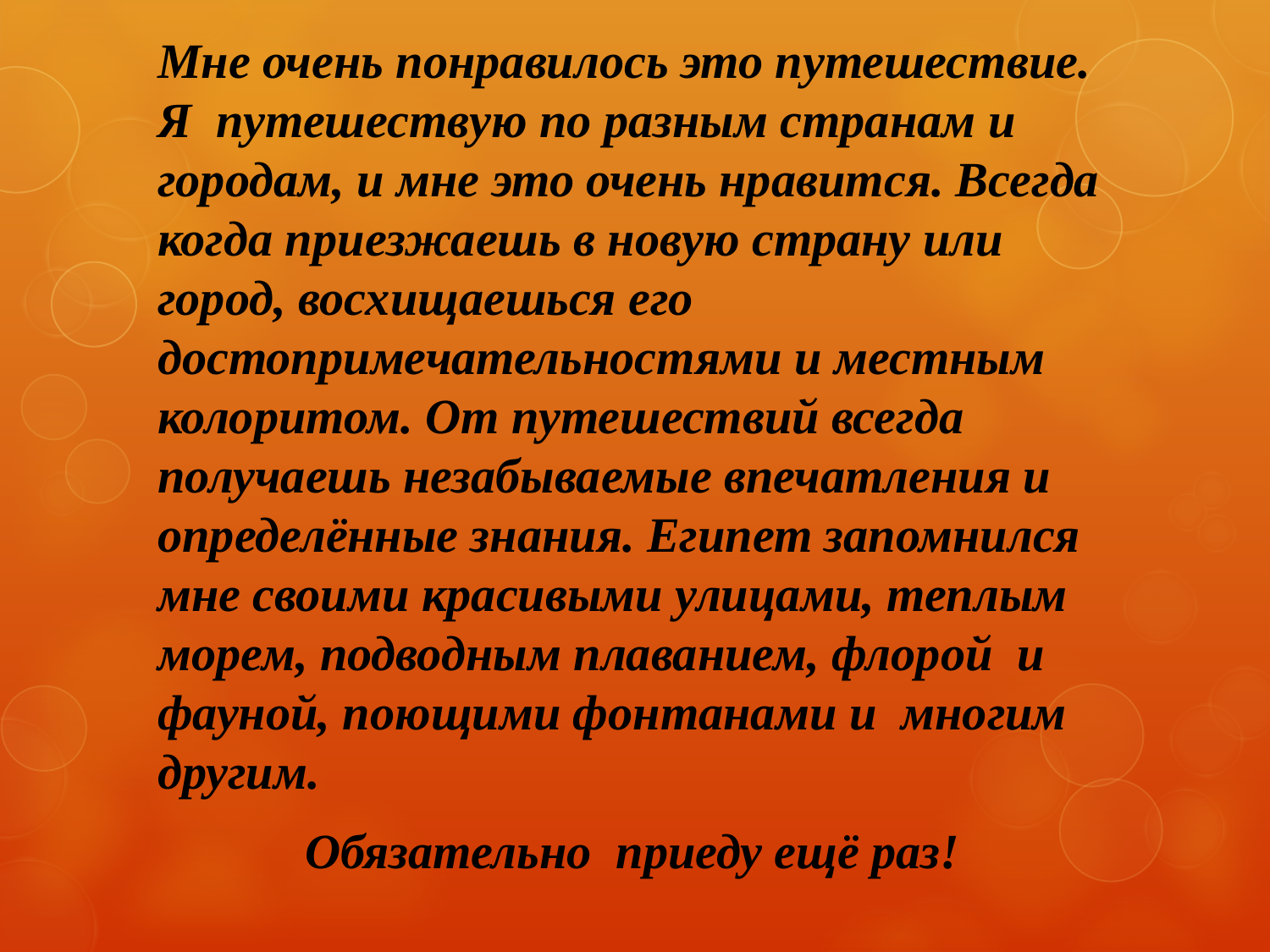

Мне очень понравилось это путешествие. Я  путешествую по разным странам и городам, и мне это очень нравится. Всегда когда приезжаешь в новую страну или город, восхищаешься его достопримечательностями и местным колоритом. От путешествий всегда получаешь незабываемые впечатления и  определённые знания. Египет запомнился мне своими красивыми улицами, теплым морем, подводным плаванием, флорой  и фауной, поющими фонтанами и  многим другим.
            Обязательно  приеду ещё раз!